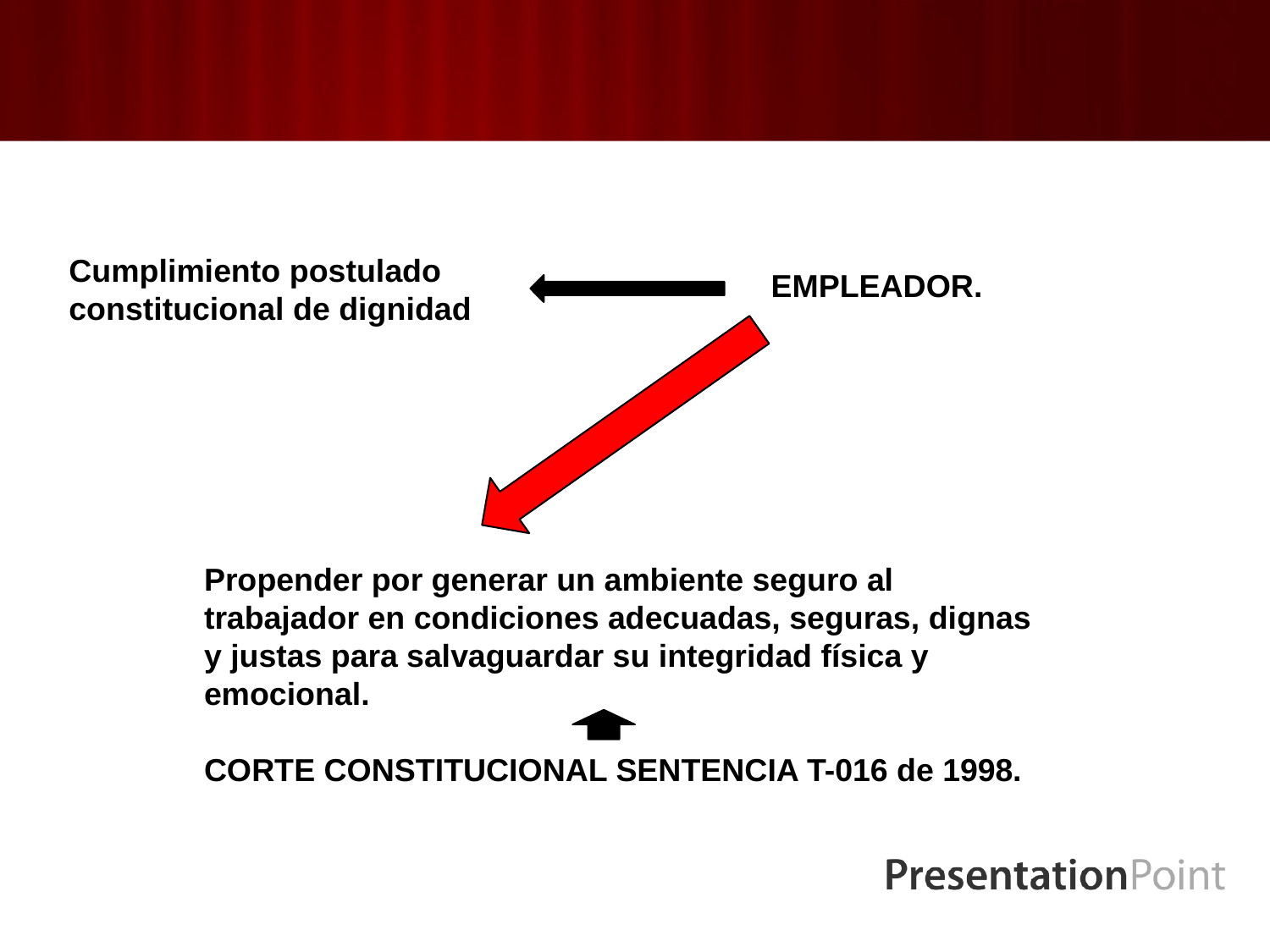

Cumplimiento postulado constitucional de dignidad
EMPLEADOR.

Propender por generar un ambiente seguro al trabajador en condiciones adecuadas, seguras, dignas y justas para salvaguardar su integridad física y emocional.

CORTE CONSTITUCIONAL SENTENCIA T-016 de 1998.